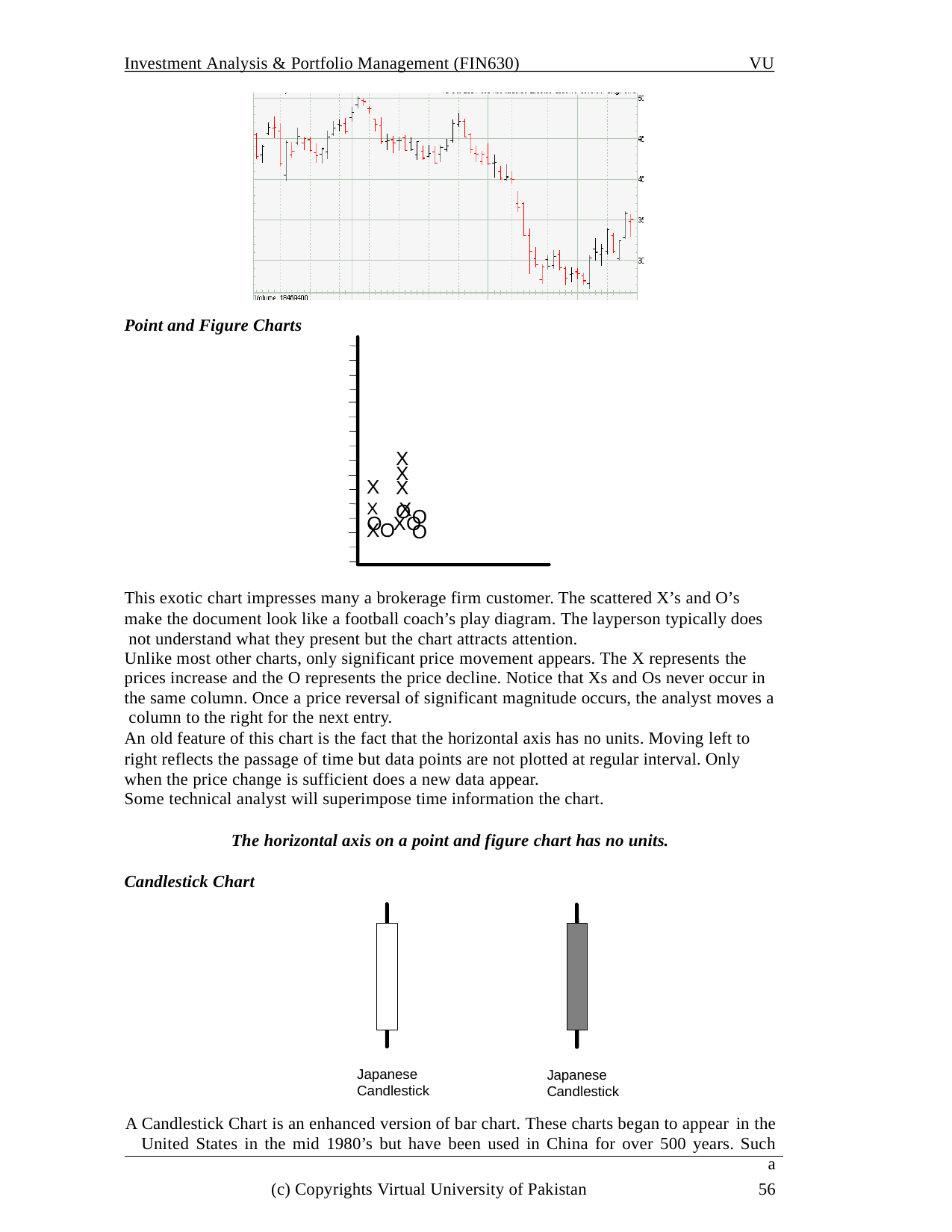

Investment Analysis & Portfolio Management (FIN630)
VU

Point and Figure Charts

X
X
X
X O
X	X O  XO
O
XO
O
This exotic chart impresses many a brokerage firm customer. The scattered X’s and O’s  make the document look like a football coach’s play diagram. The layperson typically does  not understand what they present but the chart attracts attention.
Unlike most other charts, only significant price movement appears. The X represents the
prices increase and the O represents the price decline. Notice that Xs and Os never occur in  the same column. Once a price reversal of significant magnitude occurs, the analyst moves a  column to the right for the next entry.
An old feature of this chart is the fact that the horizontal axis has no units. Moving left to
right reflects the passage of time but data points are not plotted at regular interval. Only  when the price change is sufficient does a new data appear.
Some technical analyst will superimpose time information the chart.

The horizontal axis on a point and figure chart has no units.

Candlestick Chart

Japanese  Candlestick
Japanese  Candlestick
A Candlestick Chart is an enhanced version of bar chart. These charts began to appear in the  United States in the mid 1980’s but have been used in China for over 500 years. Such a
(c) Copyrights Virtual University of Pakistan	56